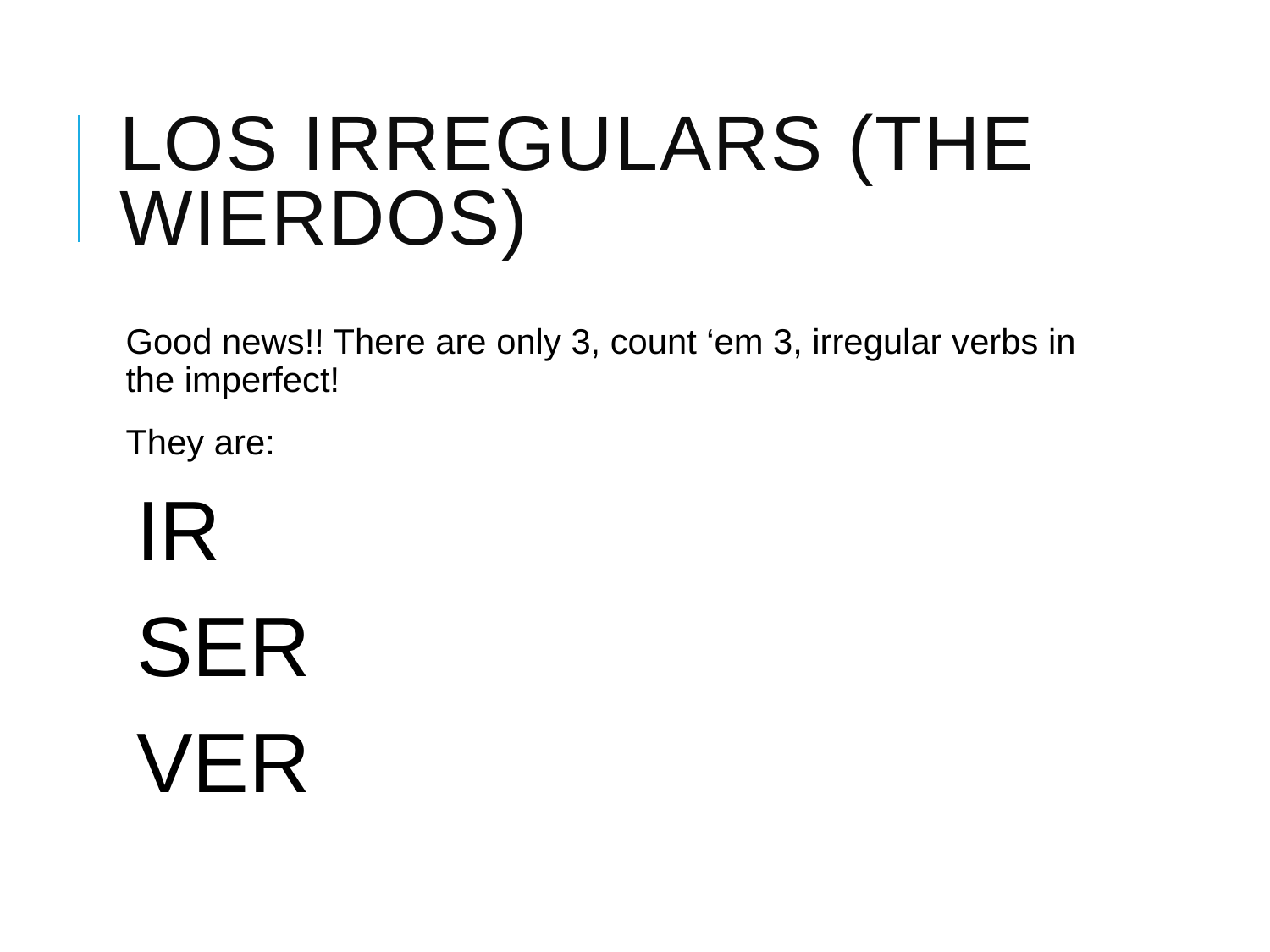

# Los irregulars (the wierdos)
Good news!! There are only 3, count ‘em 3, irregular verbs in the imperfect!
They are:
IR
SER
VER